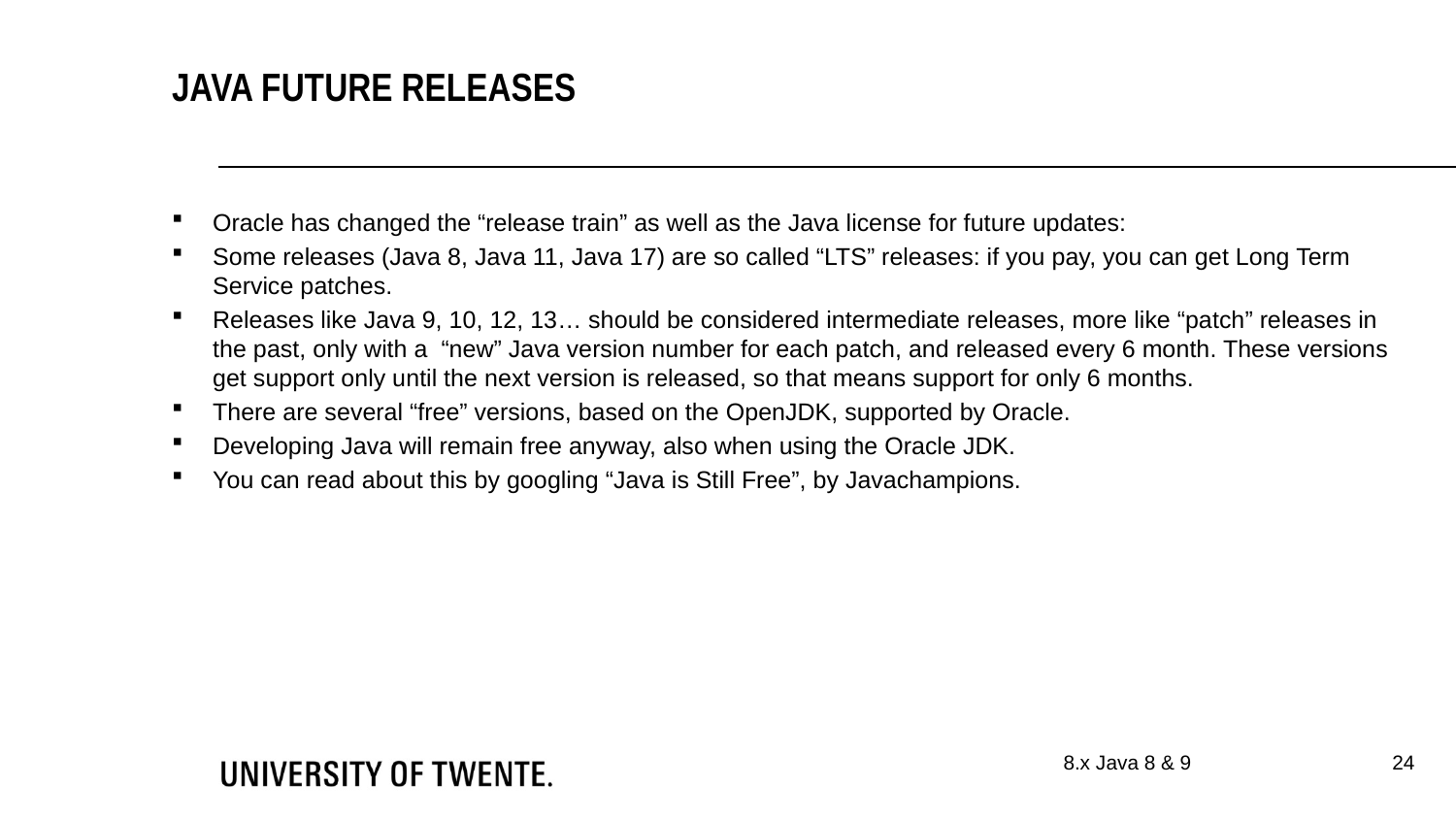

Java future releases
Oracle has changed the “release train” as well as the Java license for future updates:
Some releases (Java 8, Java 11, Java 17) are so called “LTS” releases: if you pay, you can get Long Term Service patches.
Releases like Java 9, 10, 12, 13… should be considered intermediate releases, more like “patch” releases in the past, only with a  “new” Java version number for each patch, and released every 6 month. These versions get support only until the next version is released, so that means support for only 6 months.
There are several “free” versions, based on the OpenJDK, supported by Oracle.
Developing Java will remain free anyway, also when using the Oracle JDK.
You can read about this by googling “Java is Still Free”, by Javachampions.
24
8.x Java 8 & 9